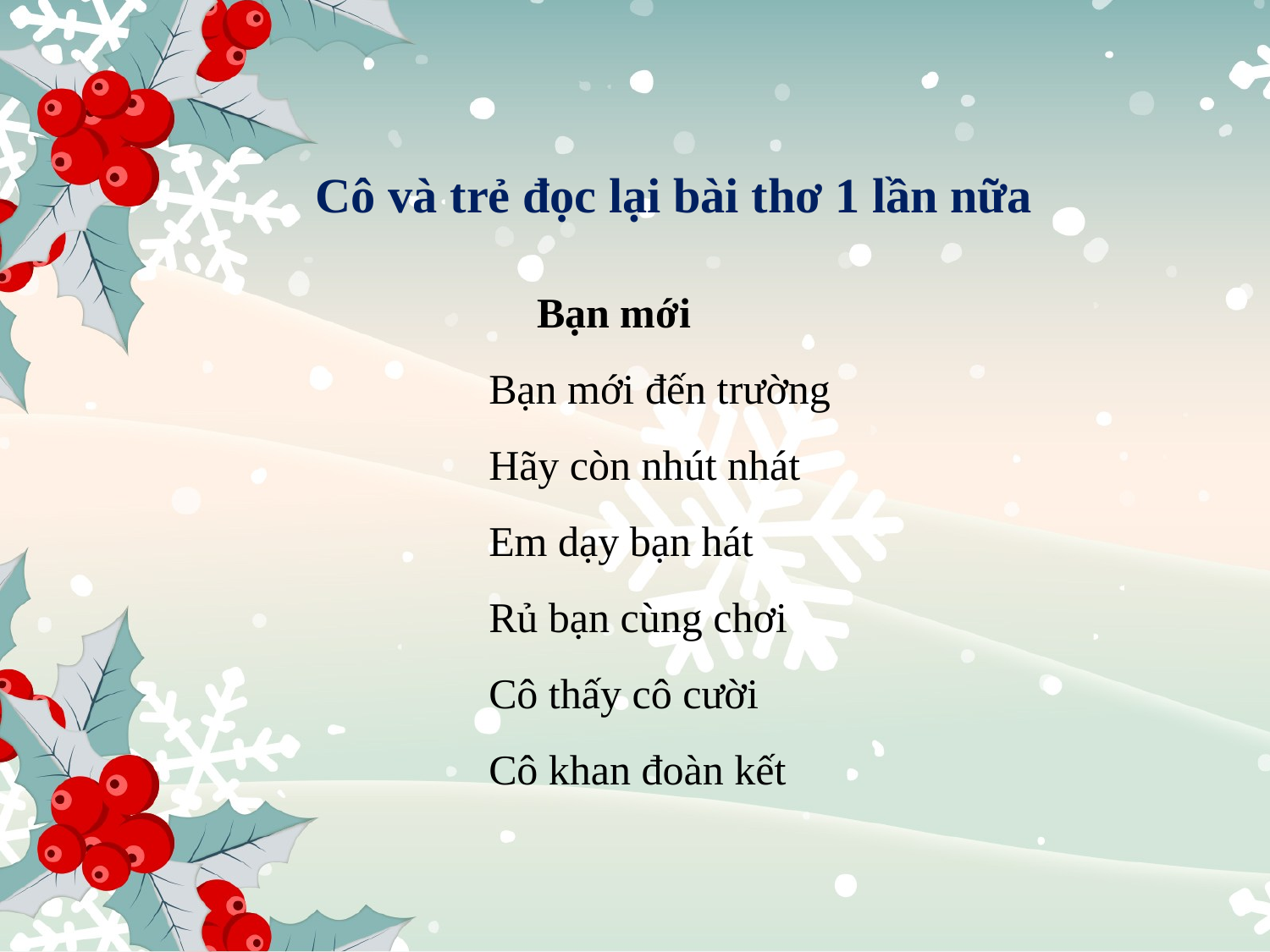

Cô và trẻ đọc lại bài thơ 1 lần nữa

      Bạn mới
Bạn mới đến trường
Hãy còn nhút nhát
Em dạy bạn hát
Rủ bạn cùng chơi
Cô thấy cô cười
Cô khan đoàn kết